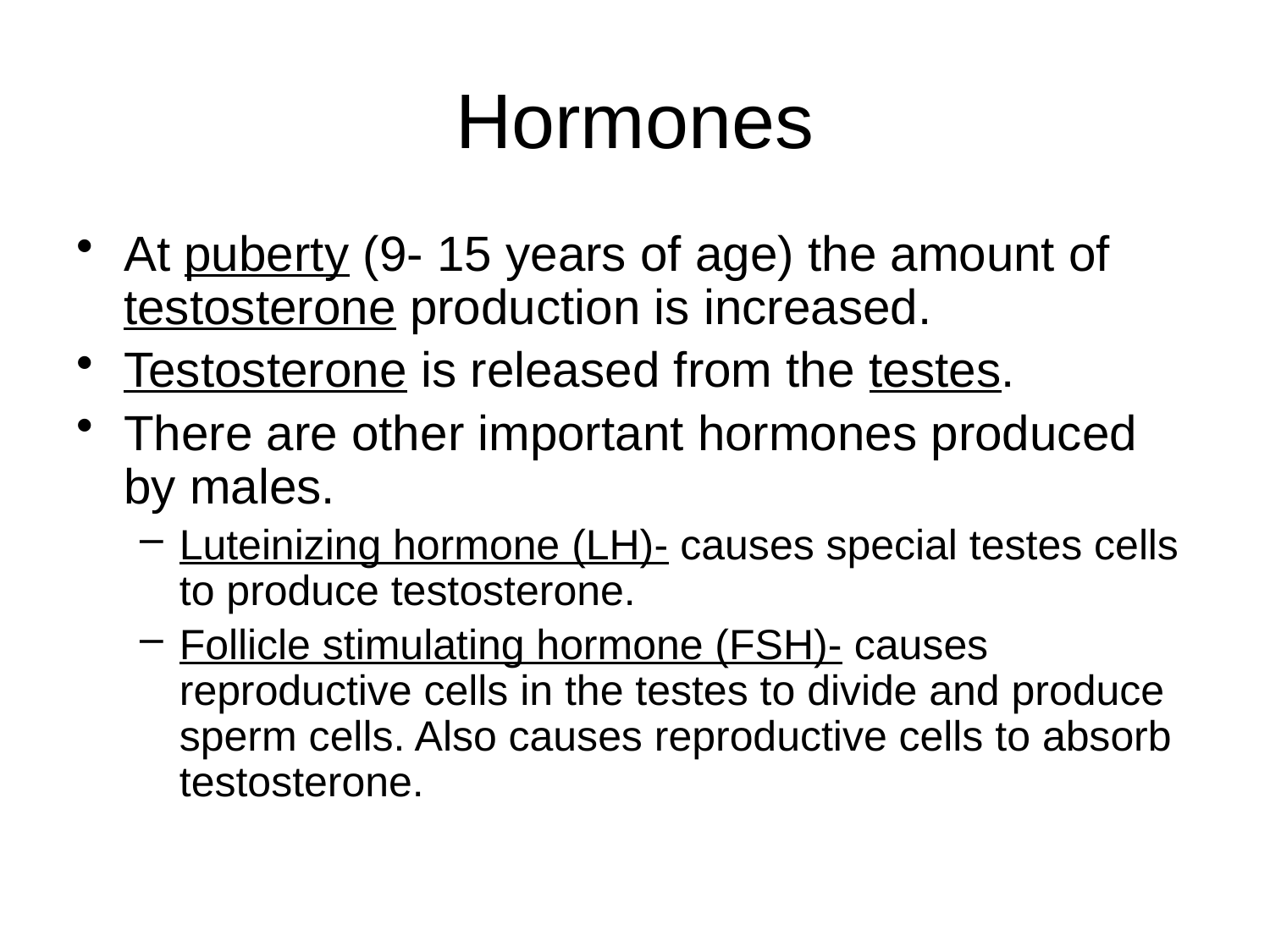

# Hormones
At puberty (9- 15 years of age) the amount of testosterone production is increased.
Testosterone is released from the testes.
There are other important hormones produced by males.
Luteinizing hormone (LH)- causes special testes cells to produce testosterone.
Follicle stimulating hormone (FSH)- causes reproductive cells in the testes to divide and produce sperm cells. Also causes reproductive cells to absorb testosterone.